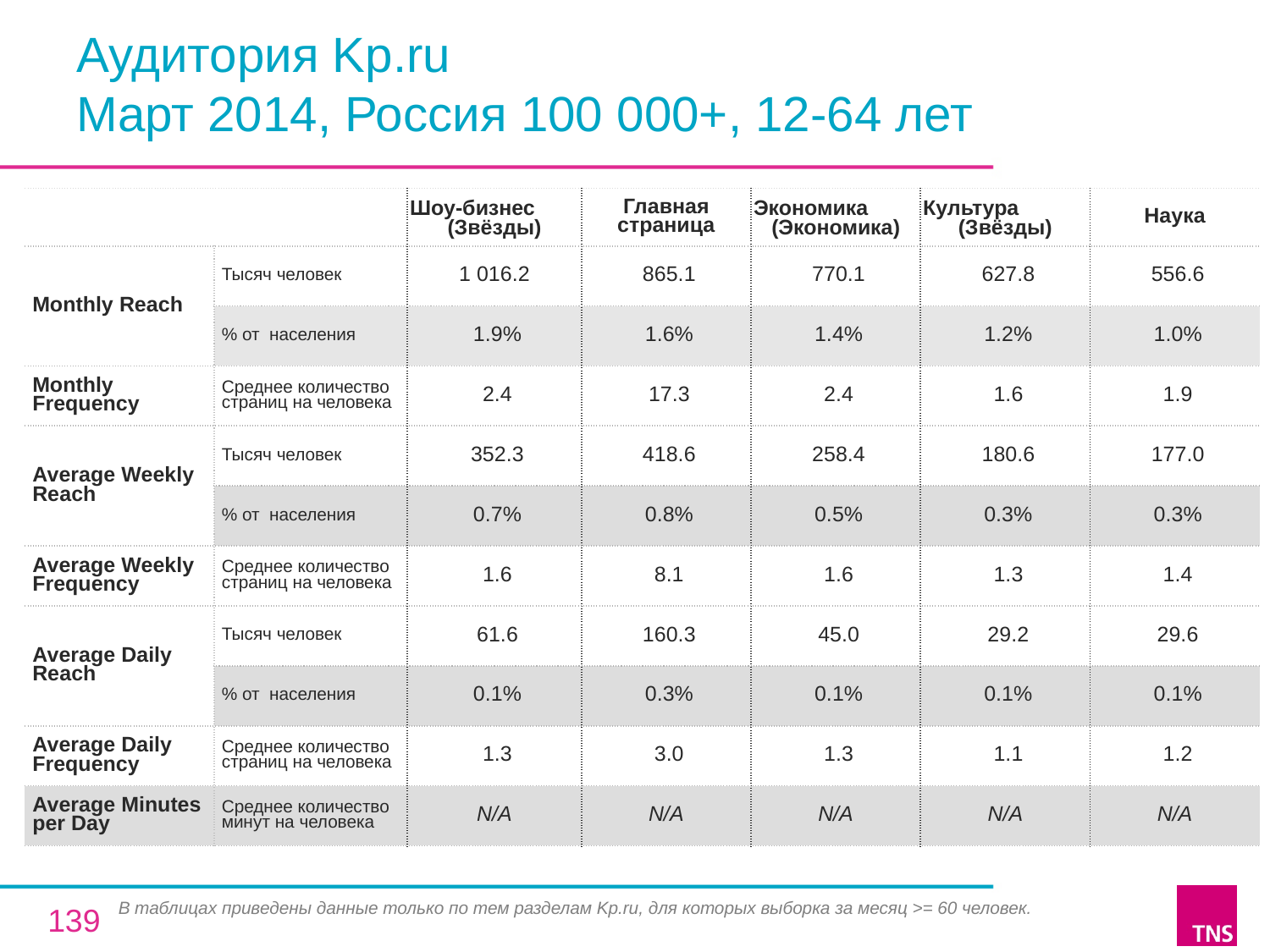

# Аудитория Kp.ru Март 2014, Россия 100 000+, 12-64 лет
|  |  | Шоу-бизнес (Звёзды) | Главная страница | Экономика (Экономика) | Культура (Звёзды) | Наука |
| --- | --- | --- | --- | --- | --- | --- |
| Monthly Reach | Тысяч человек | 1 016.2 | 865.1 | 770.1 | 627.8 | 556.6 |
|  | % от населения | 1.9% | 1.6% | 1.4% | 1.2% | 1.0% |
| Monthly Frequency | Среднее количество страниц на человека | 2.4 | 17.3 | 2.4 | 1.6 | 1.9 |
| Average Weekly Reach | Тысяч человек | 352.3 | 418.6 | 258.4 | 180.6 | 177.0 |
|  | % от населения | 0.7% | 0.8% | 0.5% | 0.3% | 0.3% |
| Average Weekly Frequency | Среднее количество страниц на человека | 1.6 | 8.1 | 1.6 | 1.3 | 1.4 |
| Average Daily Reach | Тысяч человек | 61.6 | 160.3 | 45.0 | 29.2 | 29.6 |
|  | % от населения | 0.1% | 0.3% | 0.1% | 0.1% | 0.1% |
| Average Daily Frequency | Среднее количество страниц на человека | 1.3 | 3.0 | 1.3 | 1.1 | 1.2 |
| Average Minutes per Day | Среднее количество минут на человека | N/A | N/A | N/A | N/A | N/A |
В таблицах приведены данные только по тем разделам Kp.ru, для которых выборка за месяц >= 60 человек.
139